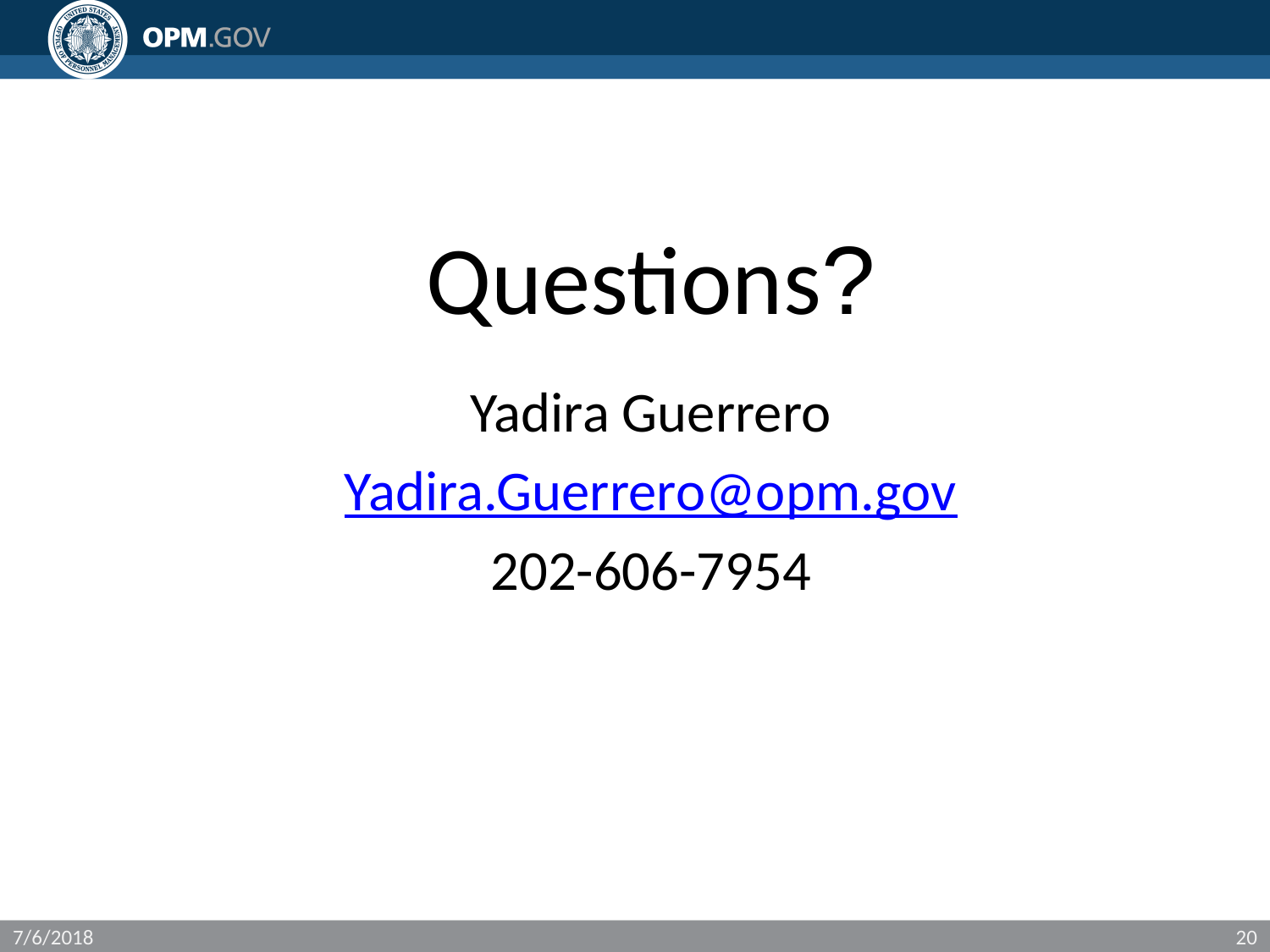

# Questions?
Yadira Guerrero
Yadira.Guerrero@opm.gov
202-606-7954

7/6/2018
20